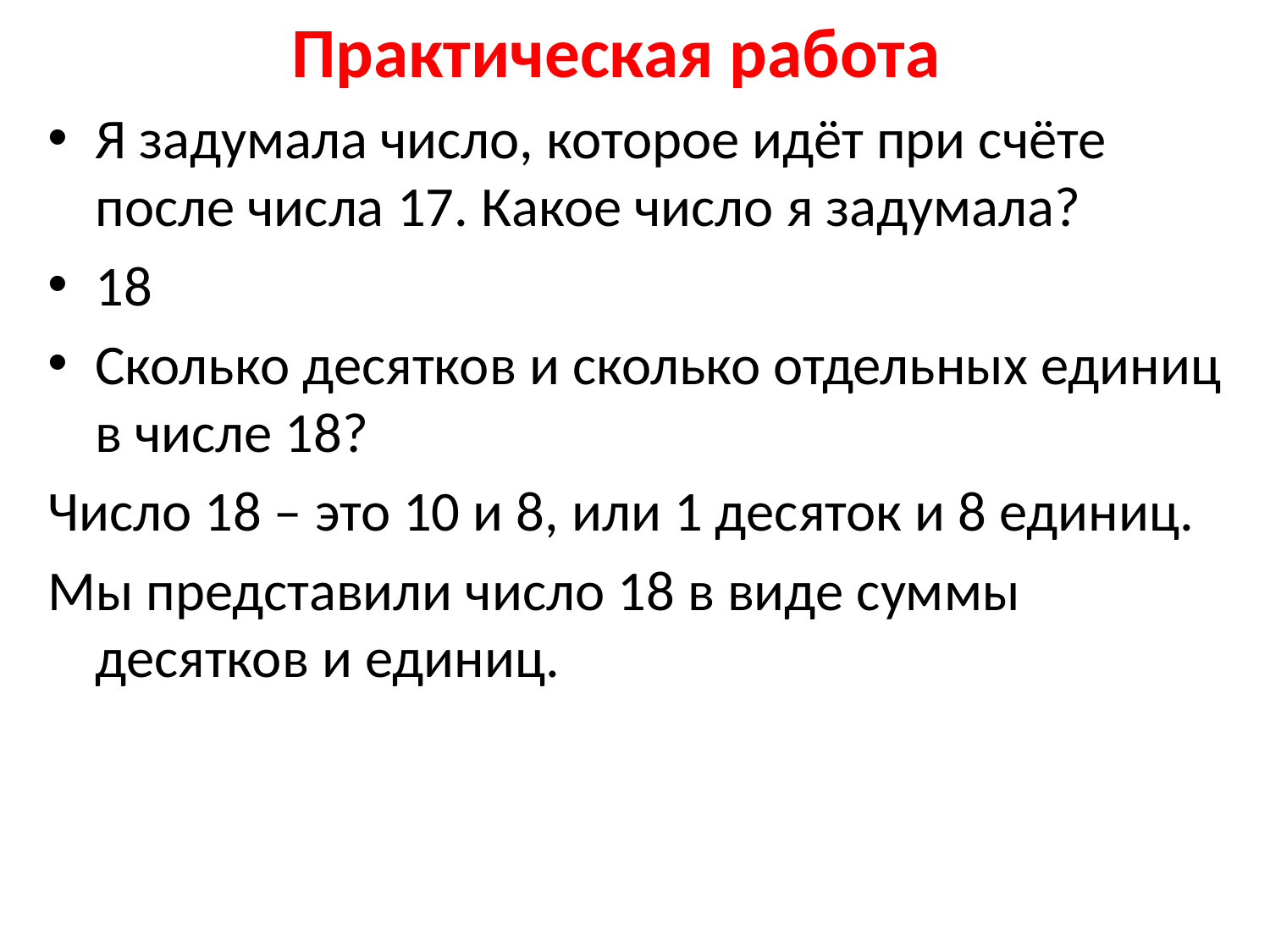

# Практическая работа
Я задумала число, которое идёт при счёте после числа 17. Какое число я задумала?
18
Сколько десятков и сколько отдельных единиц в числе 18?
Число 18 – это 10 и 8, или 1 десяток и 8 единиц.
Мы представили число 18 в виде суммы десятков и единиц.